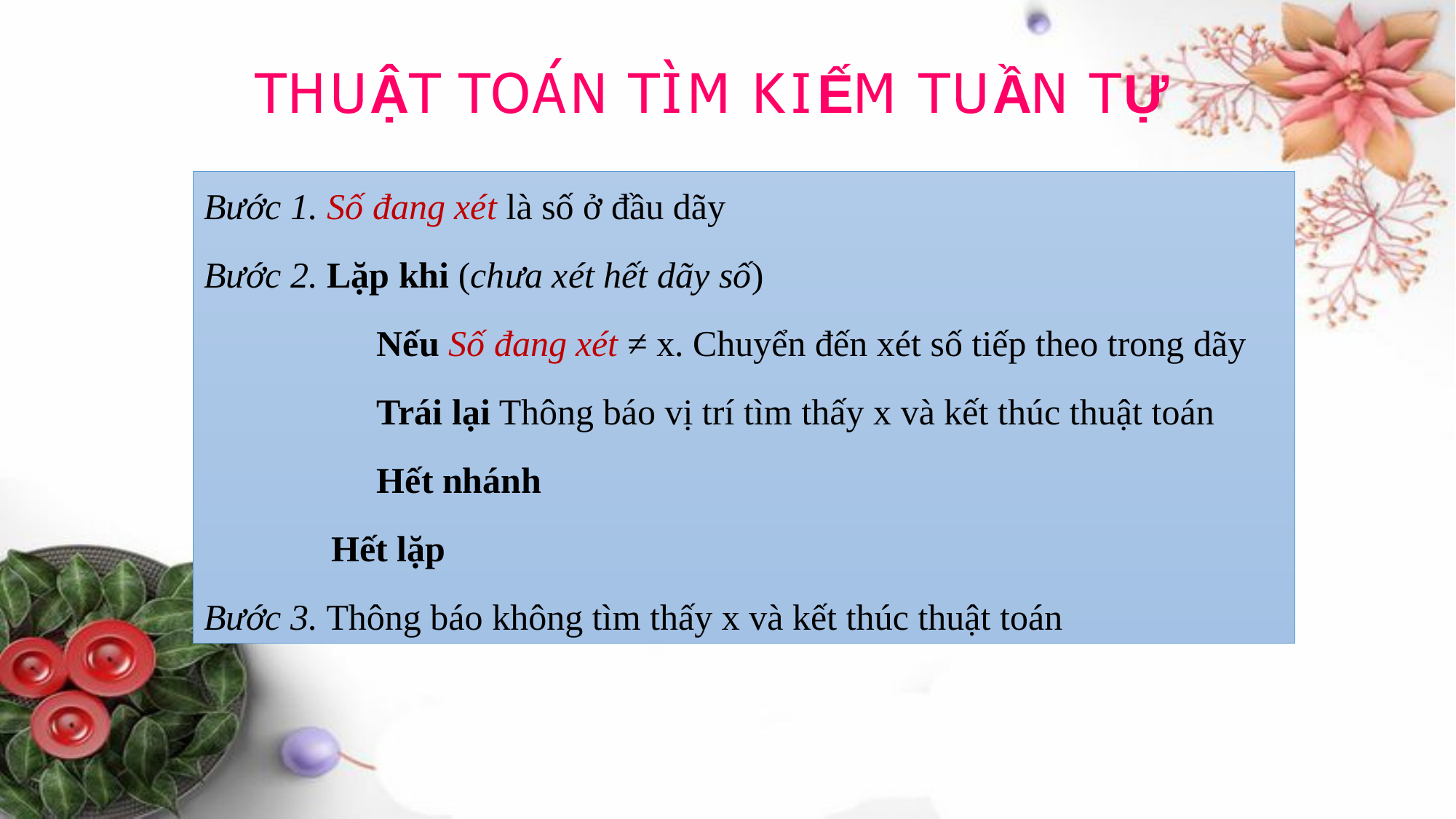

THUẬT TOÁN TÌM KIẾM TUẦN TỰ
Bước 1. Số đang xét là số ở đầu dãy
Bước 2. Lặp khi (chưa xét hết dãy số)
                   Nếu Số đang xét ≠ x. Chuyển đến xét số tiếp theo trong dãy
                   Trái lại Thông báo vị trí tìm thấy x và kết thúc thuật toán
                   Hết nhánh
              Hết lặp
Bước 3. Thông báo không tìm thấy x và kết thúc thuật toán
11